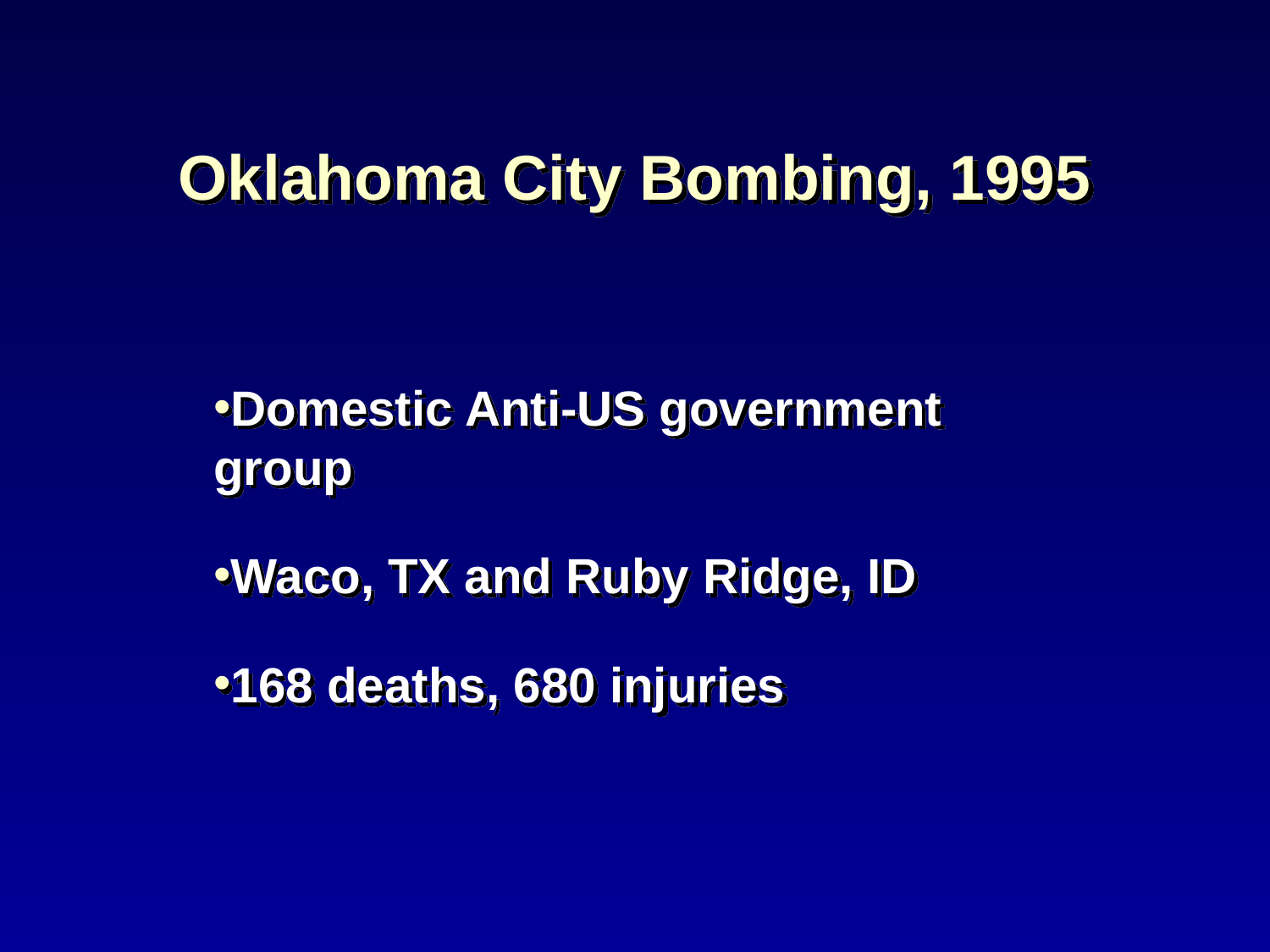

# Oklahoma City Bombing, 1995
Domestic Anti-US government group
Waco, TX and Ruby Ridge, ID
168 deaths, 680 injuries